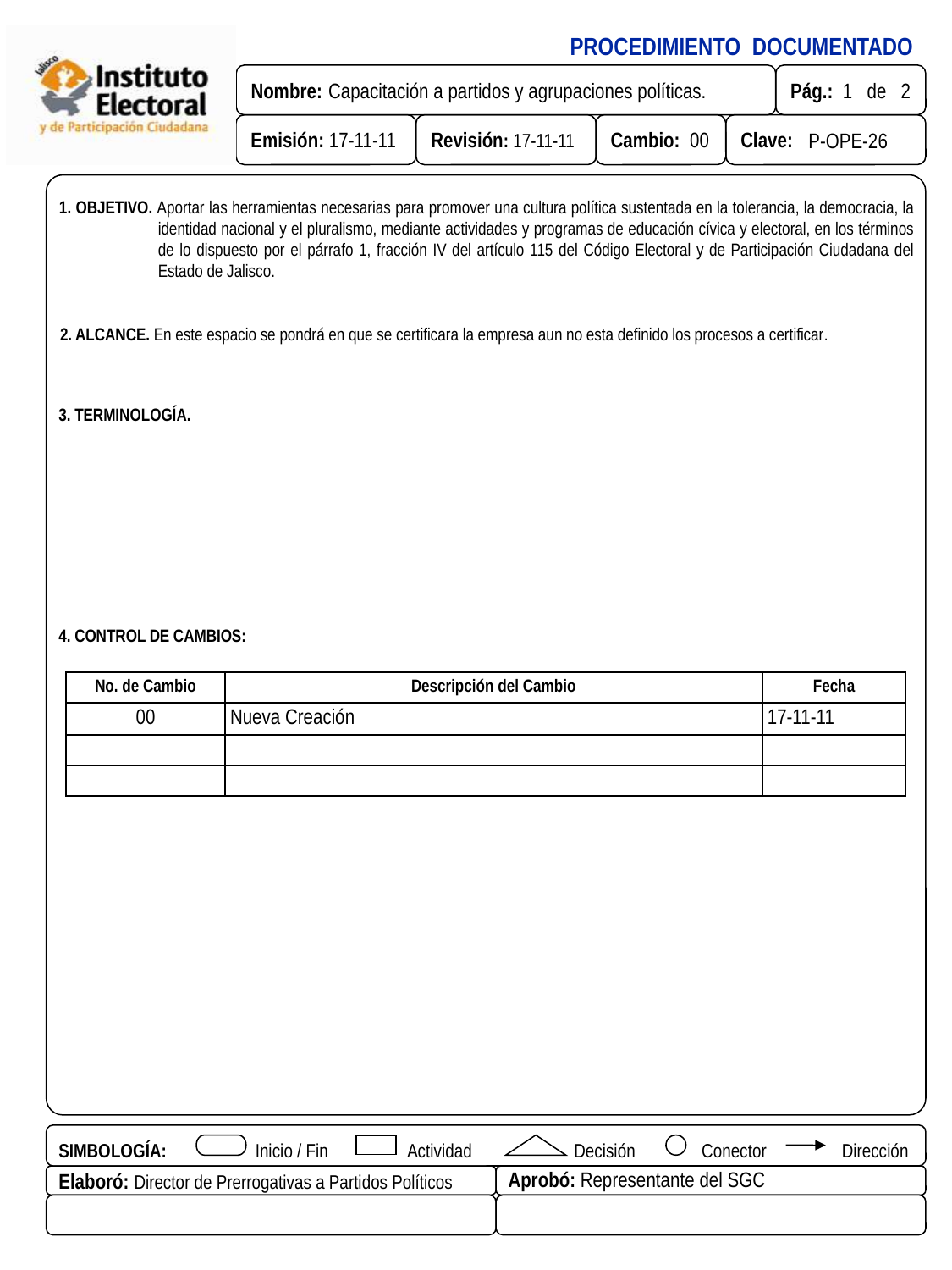

1. OBJETIVO. Aportar las herramientas necesarias para promover una cultura política sustentada en la tolerancia, la democracia, la identidad nacional y el pluralismo, mediante actividades y programas de educación cívica y electoral, en los términos de lo dispuesto por el párrafo 1, fracción IV del artículo 115 del Código Electoral y de Participación Ciudadana del Estado de Jalisco.
2. ALCANCE. En este espacio se pondrá en que se certificara la empresa aun no esta definido los procesos a certificar.
3. TERMINOLOGÍA.
4. CONTROL DE CAMBIOS:
| No. de Cambio | Descripción del Cambio | Fecha |
| --- | --- | --- |
| 00 | Nueva Creación | 17-11-11 |
|  |  |  |
|  |  |  |